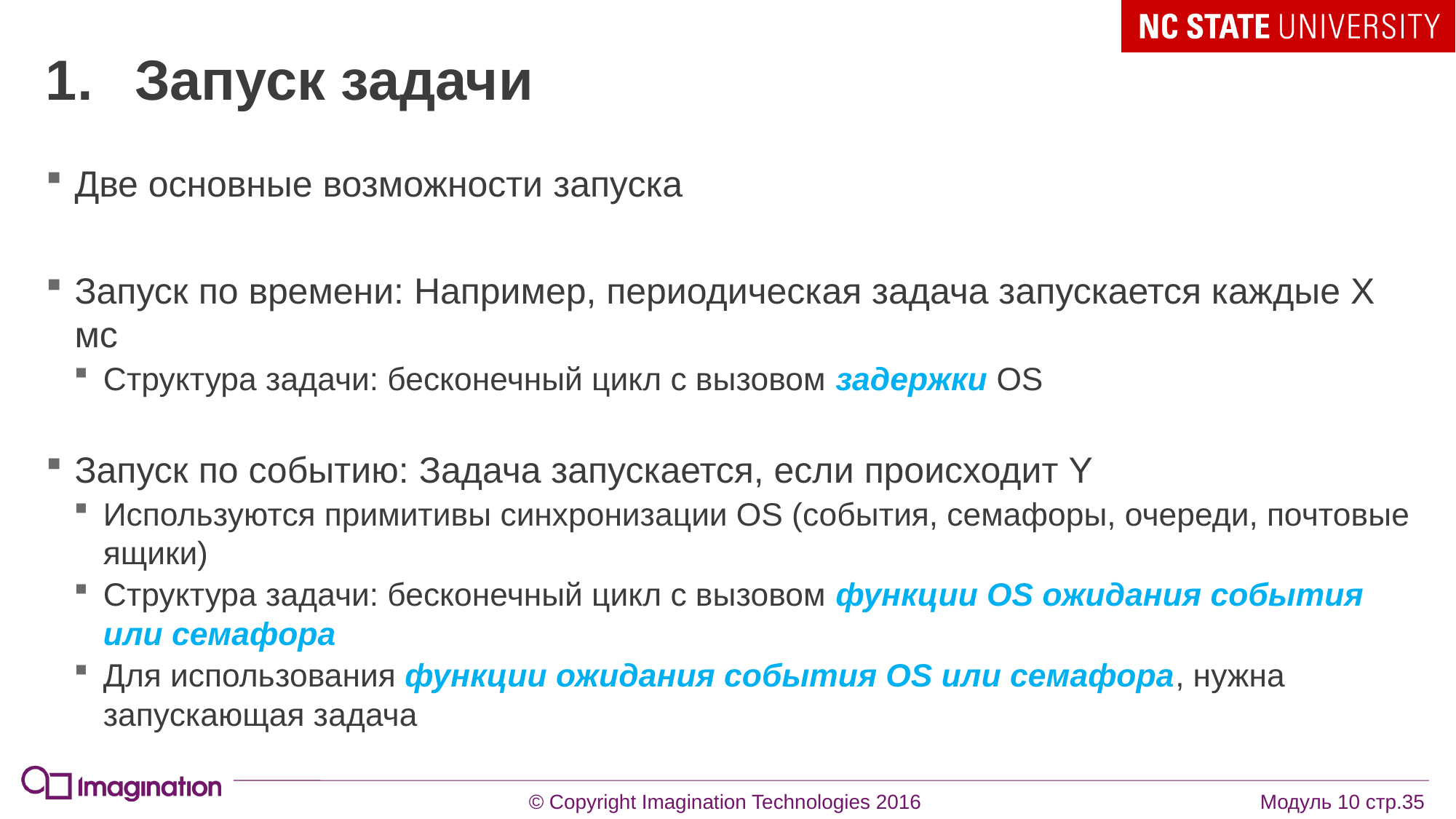

# Запуск задачи

Две основные возможности запуска

Запуск по времени: Например, периодическая задача запускается каждые X мс
Структура задачи: бесконечный цикл с вызовом задержки OS

Запуск по событию: Задача запускается, если происходит Y
Используются примитивы синхронизации OS (события, семафоры, очереди, почтовые ящики)
Структура задачи: бесконечный цикл с вызовом функции OS ожидания события или семафора
Для использования функции ожидания события OS или семафора, нужна запускающая задача